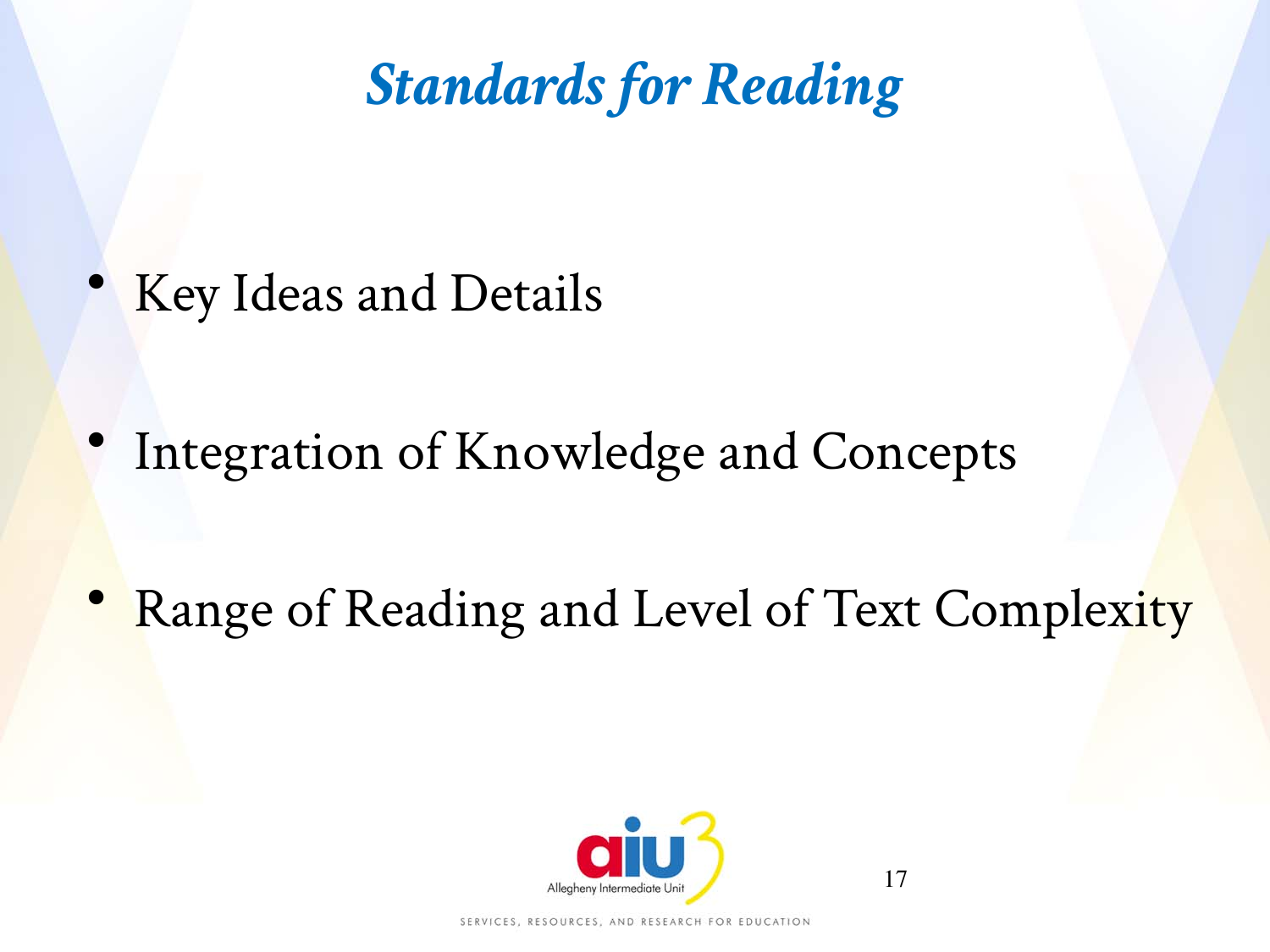

Standards for Reading

Key Ideas and Details

Integration of Knowledge and Concepts

Range of Reading and Level of Text Complexity
17